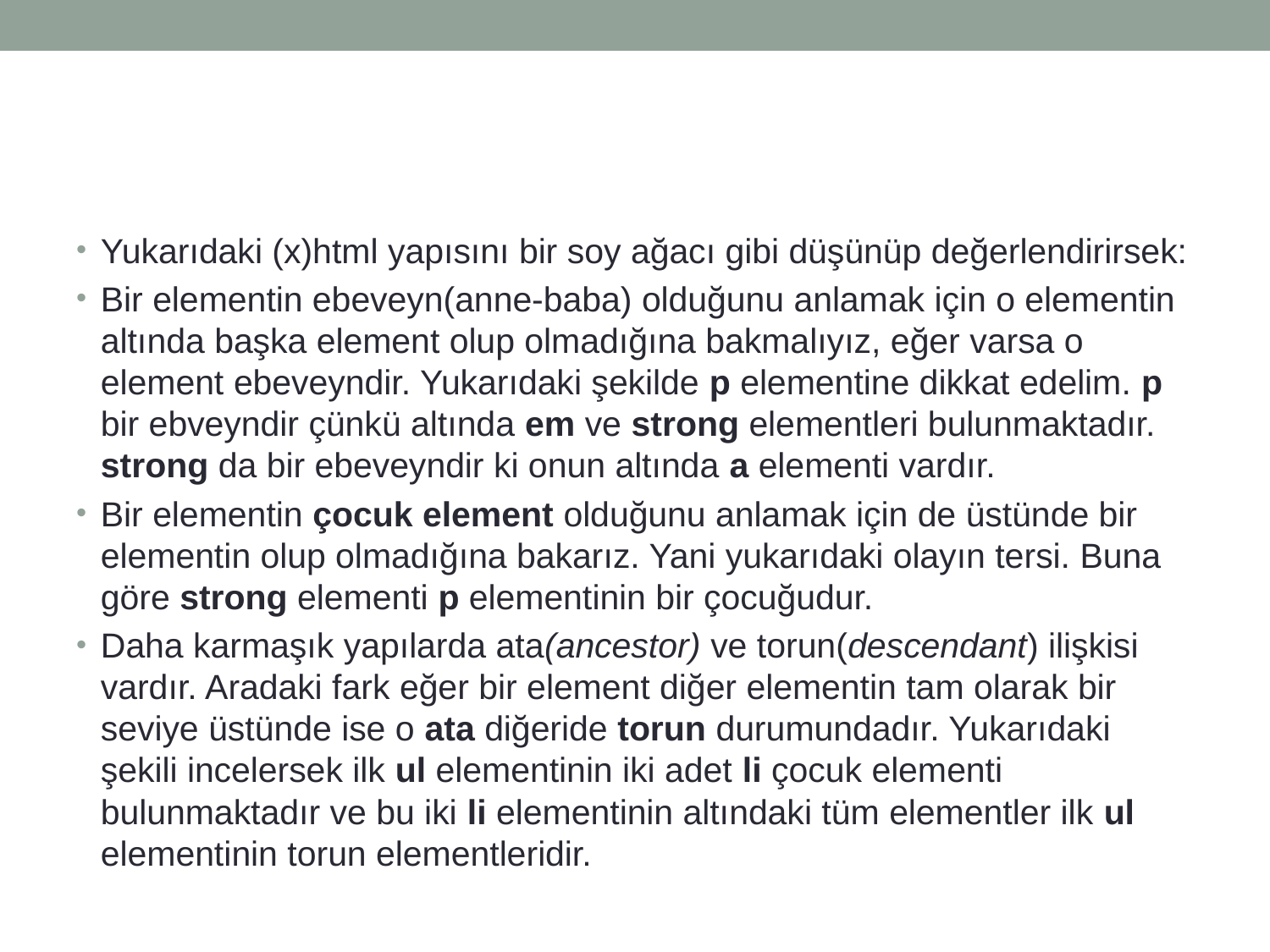

#
Yukarıdaki (x)html yapısını bir soy ağacı gibi düşünüp değerlendirirsek:
Bir elementin ebeveyn(anne-baba) olduğunu anlamak için o elementin altında başka element olup olmadığına bakmalıyız, eğer varsa o element ebeveyndir. Yukarıdaki şekilde p elementine dikkat edelim. p bir ebveyndir çünkü altında em ve strong elementleri bulunmaktadır. strong da bir ebeveyndir ki onun altında a elementi vardır.
Bir elementin çocuk element olduğunu anlamak için de üstünde bir elementin olup olmadığına bakarız. Yani yukarıdaki olayın tersi. Buna göre strong elementi p elementinin bir çocuğudur.
Daha karmaşık yapılarda ata(ancestor) ve torun(descendant) ilişkisi vardır. Aradaki fark eğer bir element diğer elementin tam olarak bir seviye üstünde ise o ata diğeride torun durumundadır. Yukarıdaki şekili incelersek ilk ul elementinin iki adet li çocuk elementi bulunmaktadır ve bu iki li elementinin altındaki tüm elementler ilk ul elementinin torun elementleridir.